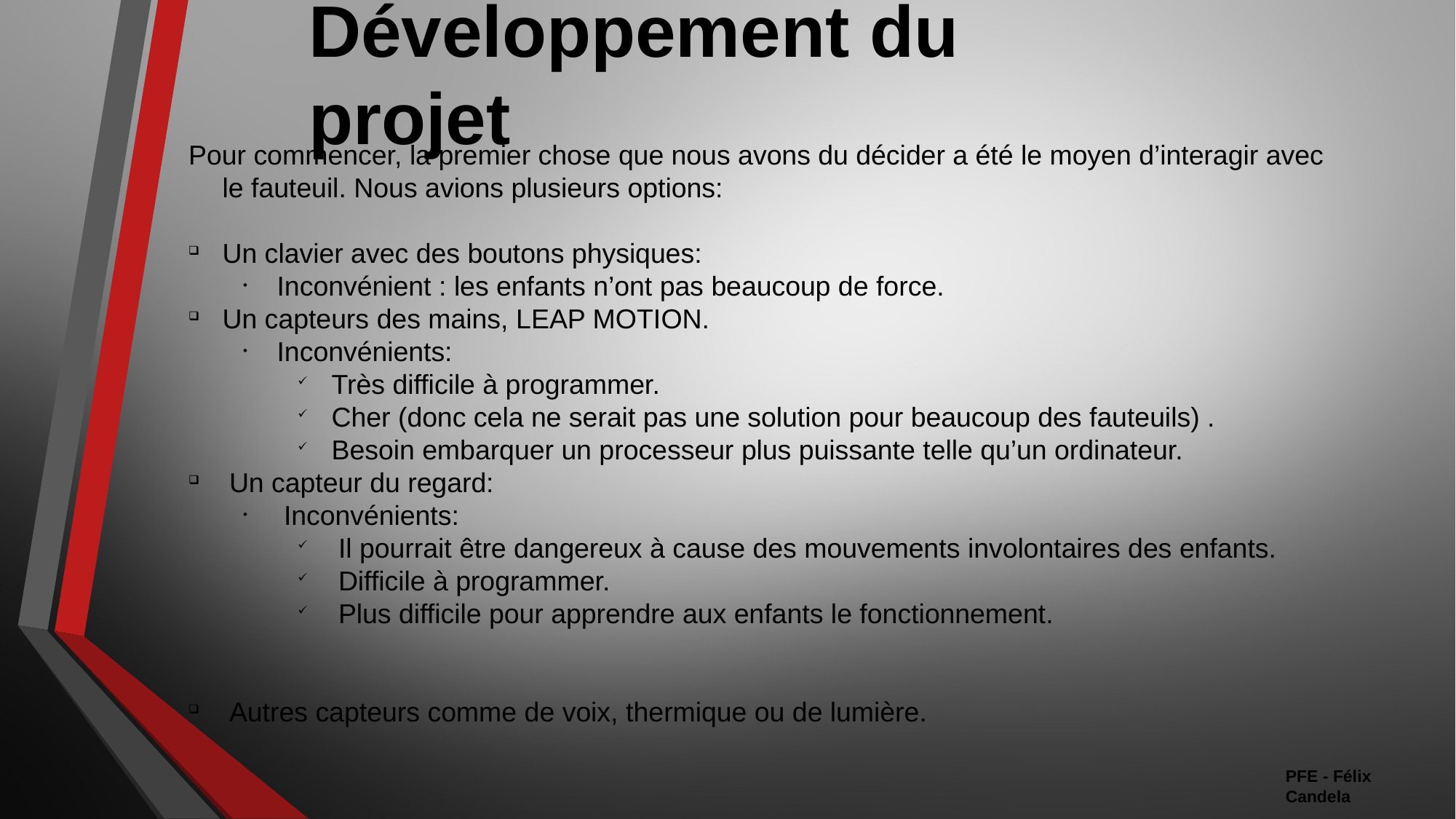

Développement du projet
Pour commencer, la premier chose que nous avons du décider a été le moyen d’interagir avec le fauteuil. Nous avions plusieurs options:

Un clavier avec des boutons physiques:
Inconvénient : les enfants n’ont pas beaucoup de force.
Un capteurs des mains, LEAP MOTION.
Inconvénients:
Très difficile à programmer.
Cher (donc cela ne serait pas une solution pour beaucoup des fauteuils) .
Besoin embarquer un processeur plus puissante telle qu’un ordinateur.
Un capteur du regard:
Inconvénients:
Il pourrait être dangereux à cause des mouvements involontaires des enfants.
Difficile à programmer.
Plus difficile pour apprendre aux enfants le fonctionnement.

Autres capteurs comme de voix, thermique ou de lumière.

PFE - Félix Candela